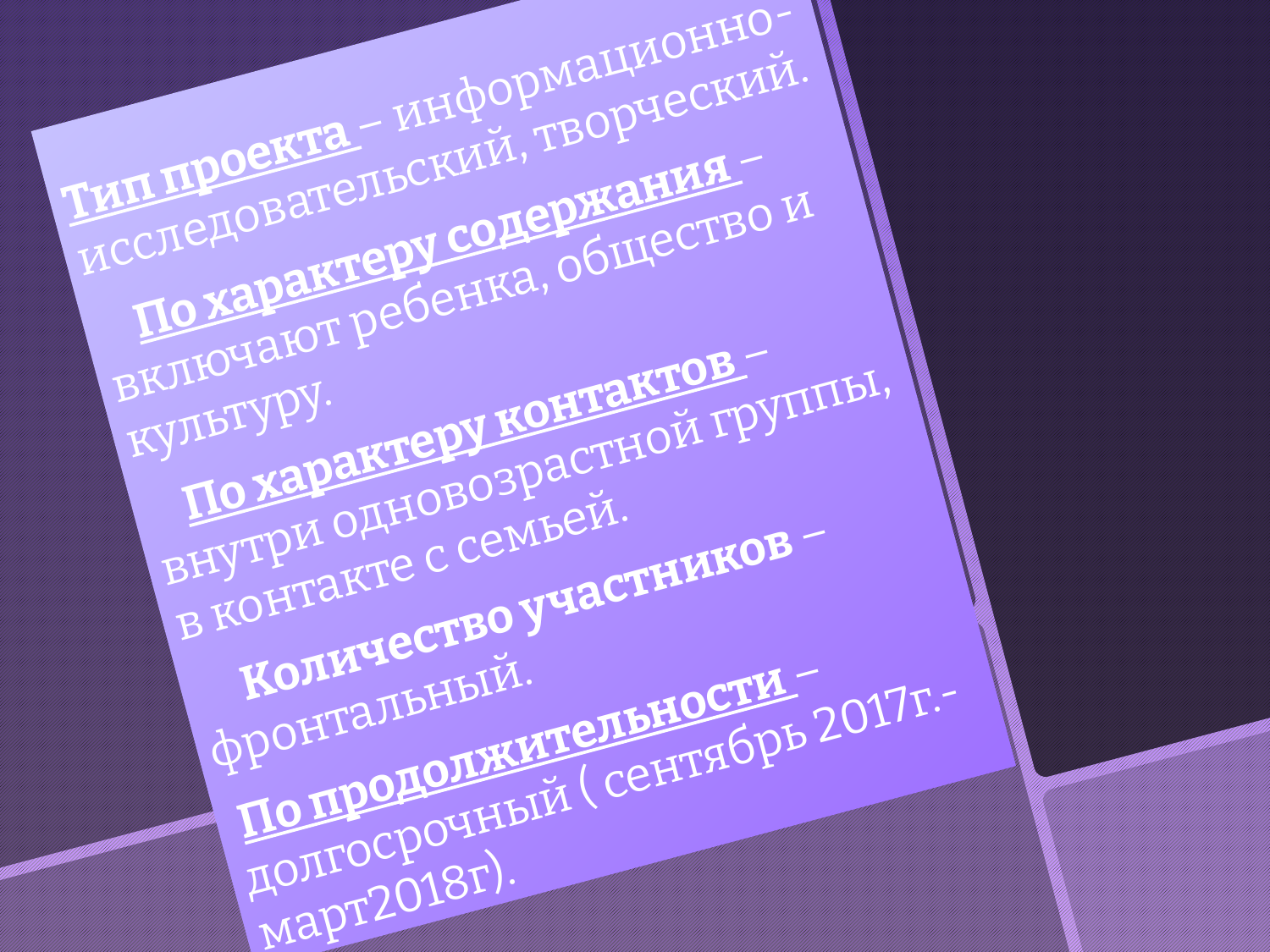

Тип проекта – информационно-исследовательский, творческий.
    По характеру содержания – включают ребенка, общество и культуру.
    По характеру контактов – внутри одновозрастной группы, в контакте с семьей.
     Количество участников – фронтальный.
 По продолжительности – долгосрочный ( сентябрь 2017г.- март2018г).